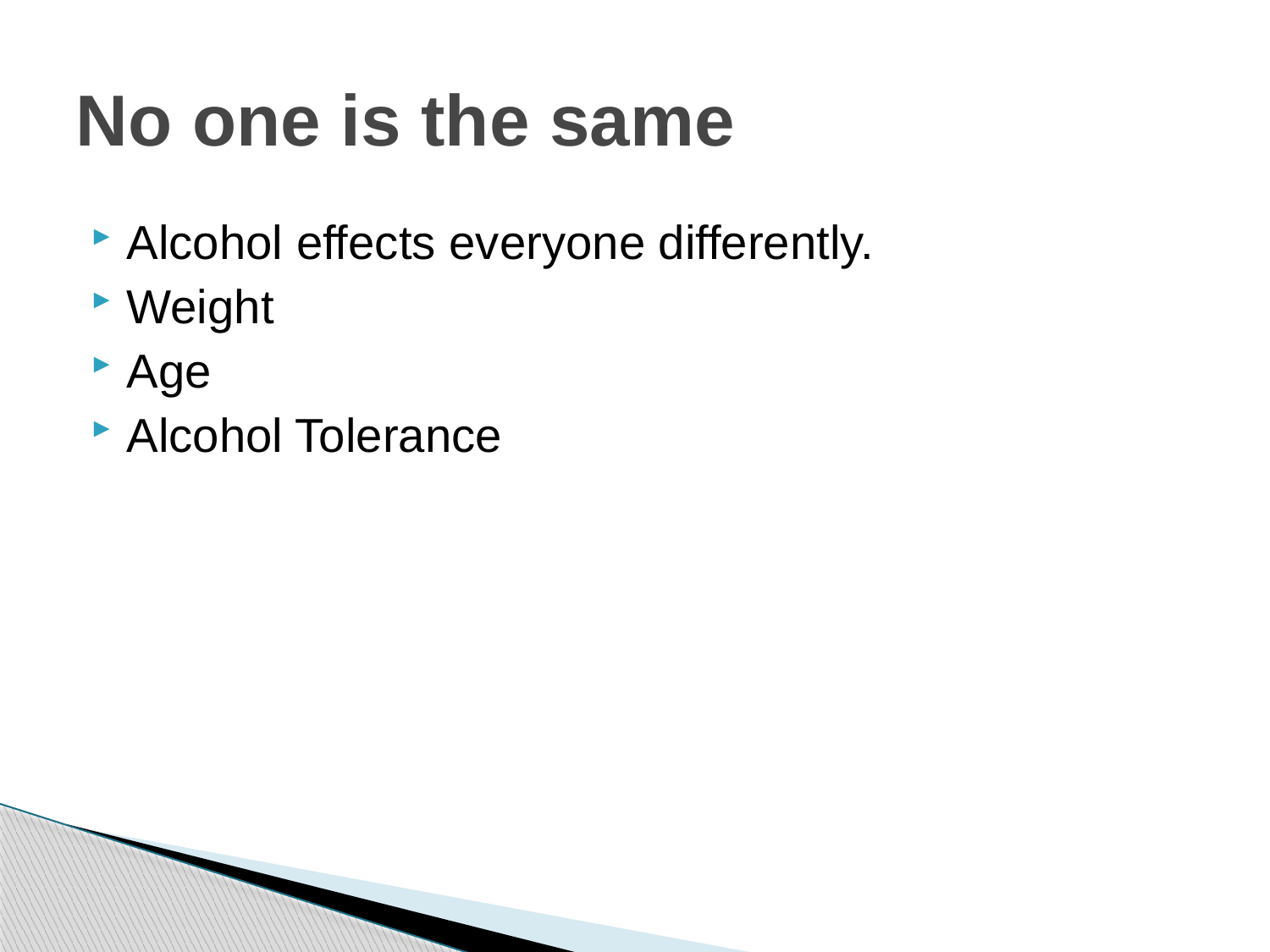

# No one is the same
Alcohol effects everyone differently.
Weight
Age
Alcohol Tolerance